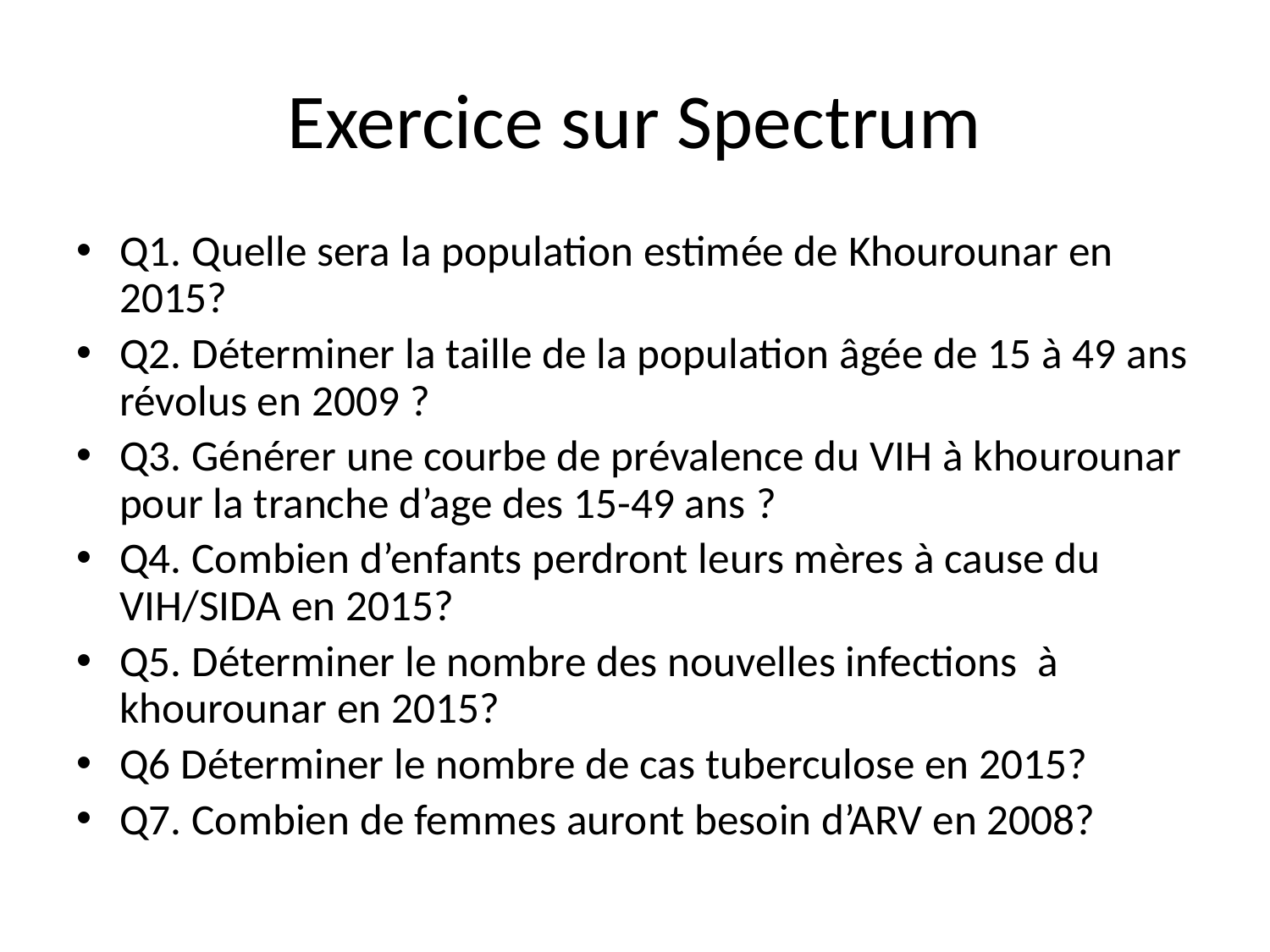

# Exercice sur Spectrum
Q1. Quelle sera la population estimée de Khourounar en 2015?
Q2. Déterminer la taille de la population âgée de 15 à 49 ans révolus en 2009 ?
Q3. Générer une courbe de prévalence du VIH à khourounar pour la tranche d’age des 15-49 ans ?
Q4. Combien d’enfants perdront leurs mères à cause du VIH/SIDA en 2015?
Q5. Déterminer le nombre des nouvelles infections  à khourounar en 2015?
Q6 Déterminer le nombre de cas tuberculose en 2015?
Q7. Combien de femmes auront besoin d’ARV en 2008?